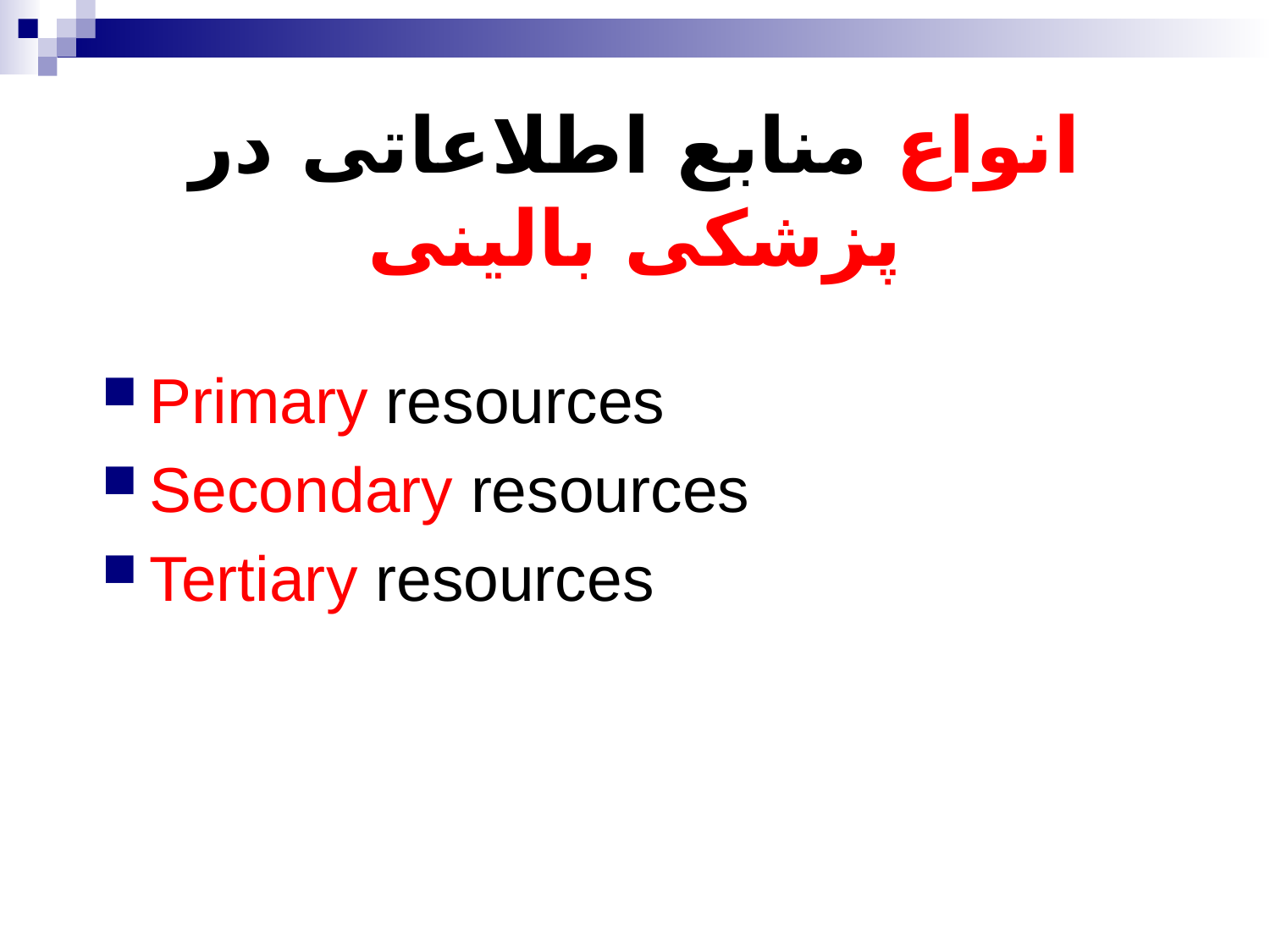

# انواع منابع اطلاعاتی در پزشکی بالينی
Primary resources
Secondary resources
Tertiary resources